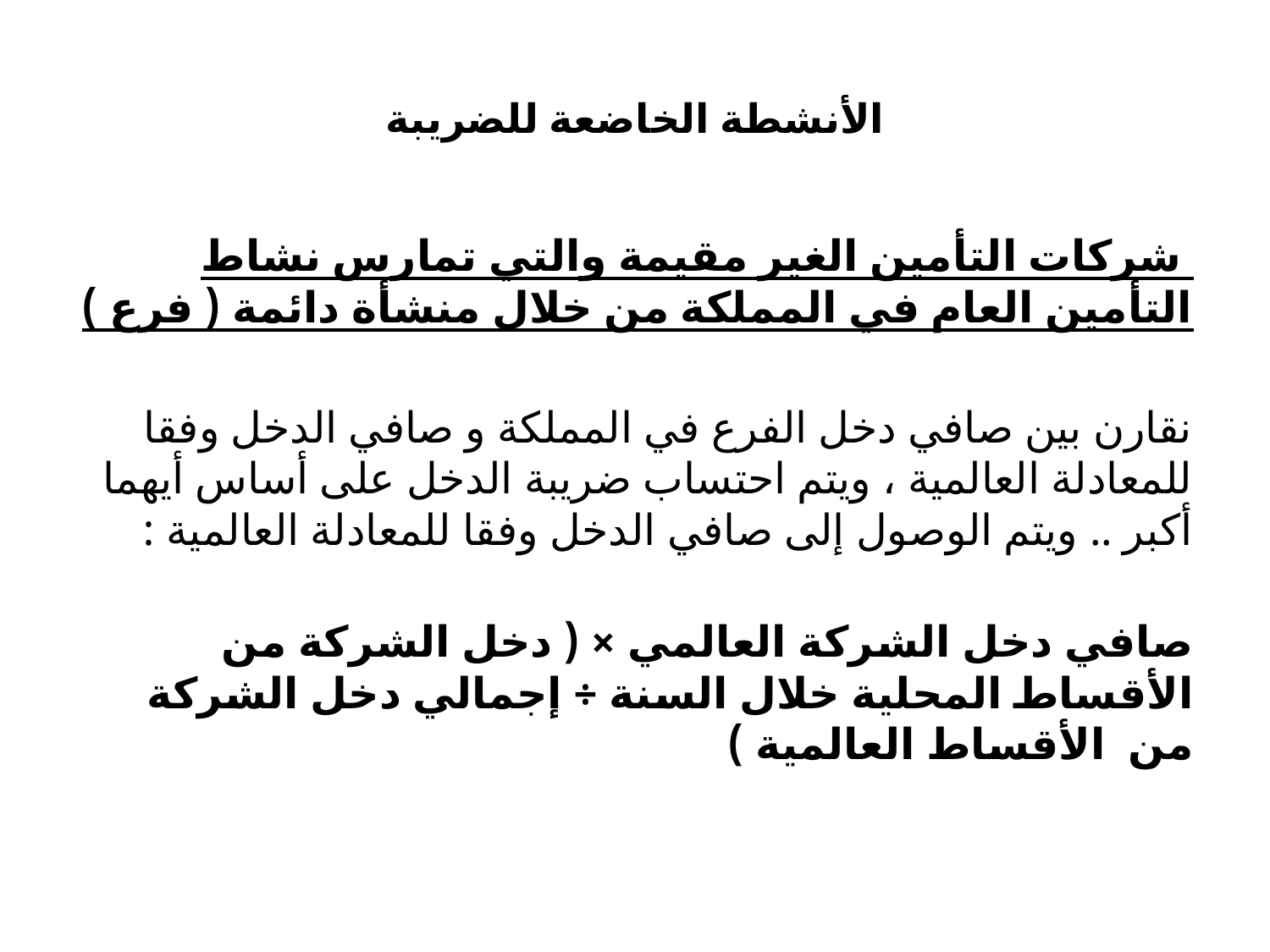

# الأنشطة الخاضعة للضريبة
 شركات التأمين الغير مقيمة والتي تمارس نشاط التأمين العام في المملكة من خلال منشأة دائمة ( فرع )

نقارن بين صافي دخل الفرع في المملكة و صافي الدخل وفقا للمعادلة العالمية ، ويتم احتساب ضريبة الدخل على أساس أيهما أكبر .. ويتم الوصول إلى صافي الدخل وفقا للمعادلة العالمية :
صافي دخل الشركة العالمي × ( دخل الشركة من الأقساط المحلية خلال السنة ÷ إجمالي دخل الشركة من  الأقساط العالمية )